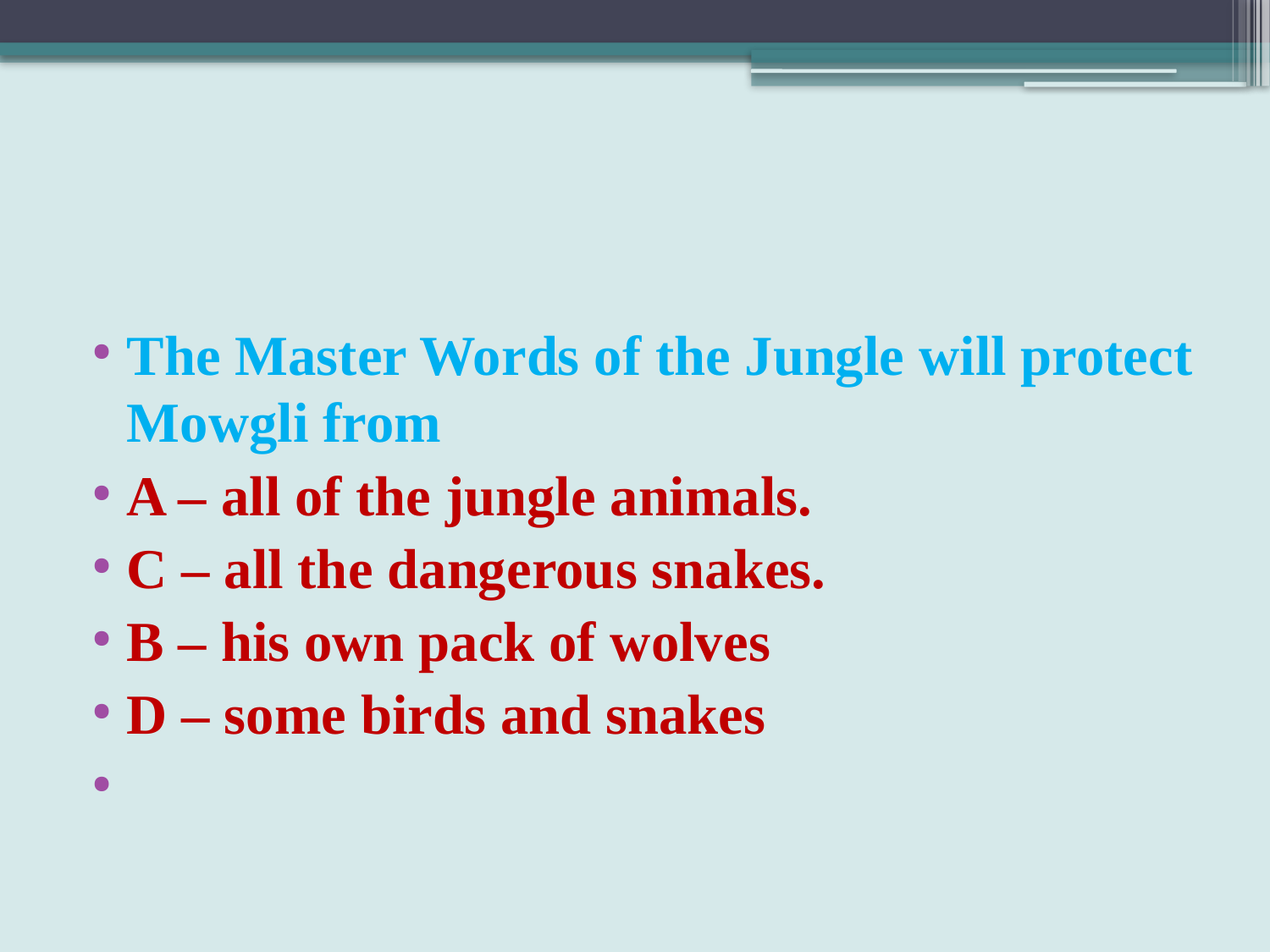

#
The Master Words of the Jungle will protect Mowgli from
A – all of the jungle animals.
C – all the dangerous snakes.
B – his own pack of wolves
D – some birds and snakes